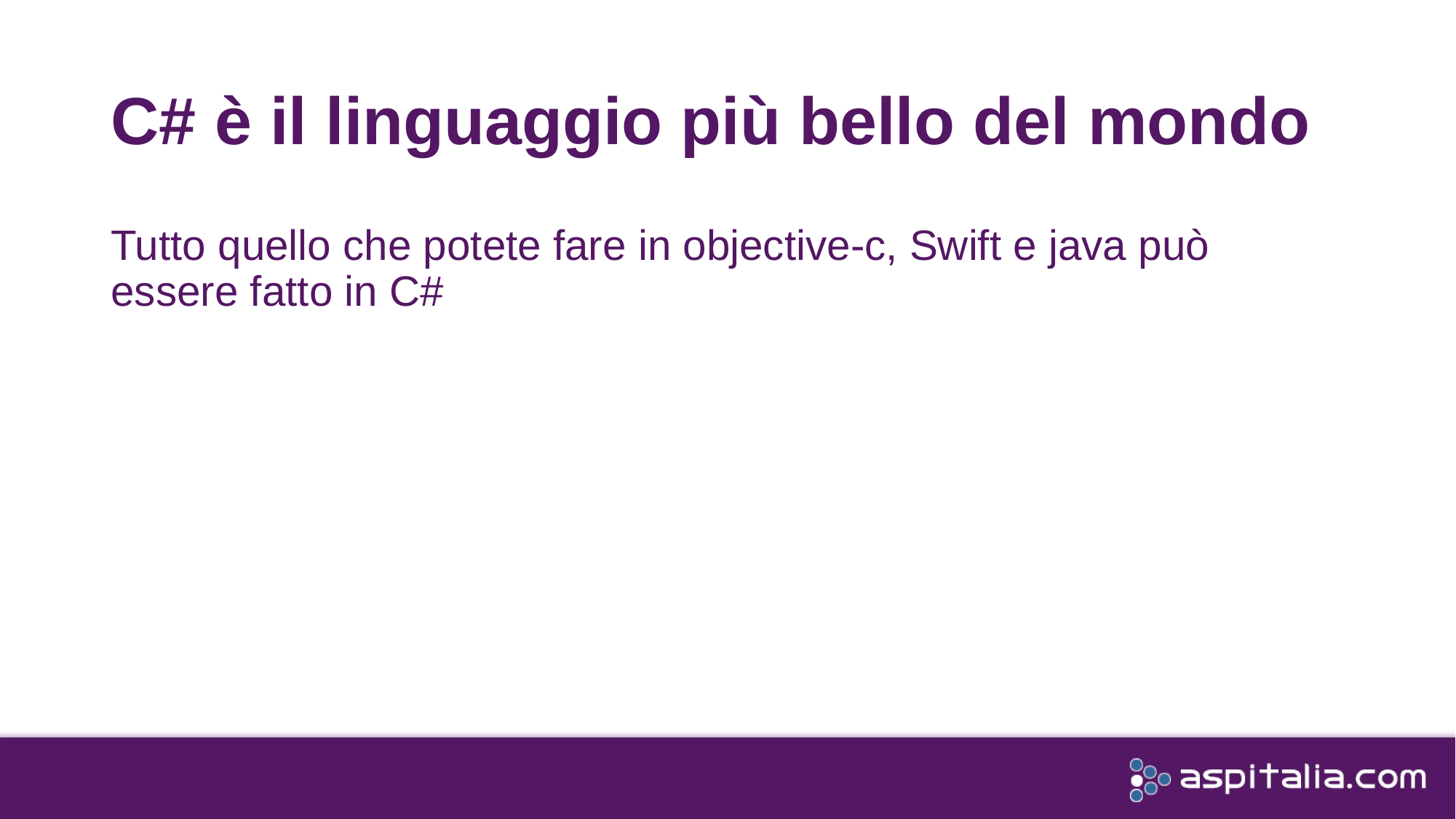

# C# è il linguaggio più bello del mondo
Tutto quello che potete fare in objective-c, Swift e java può essere fatto in C#